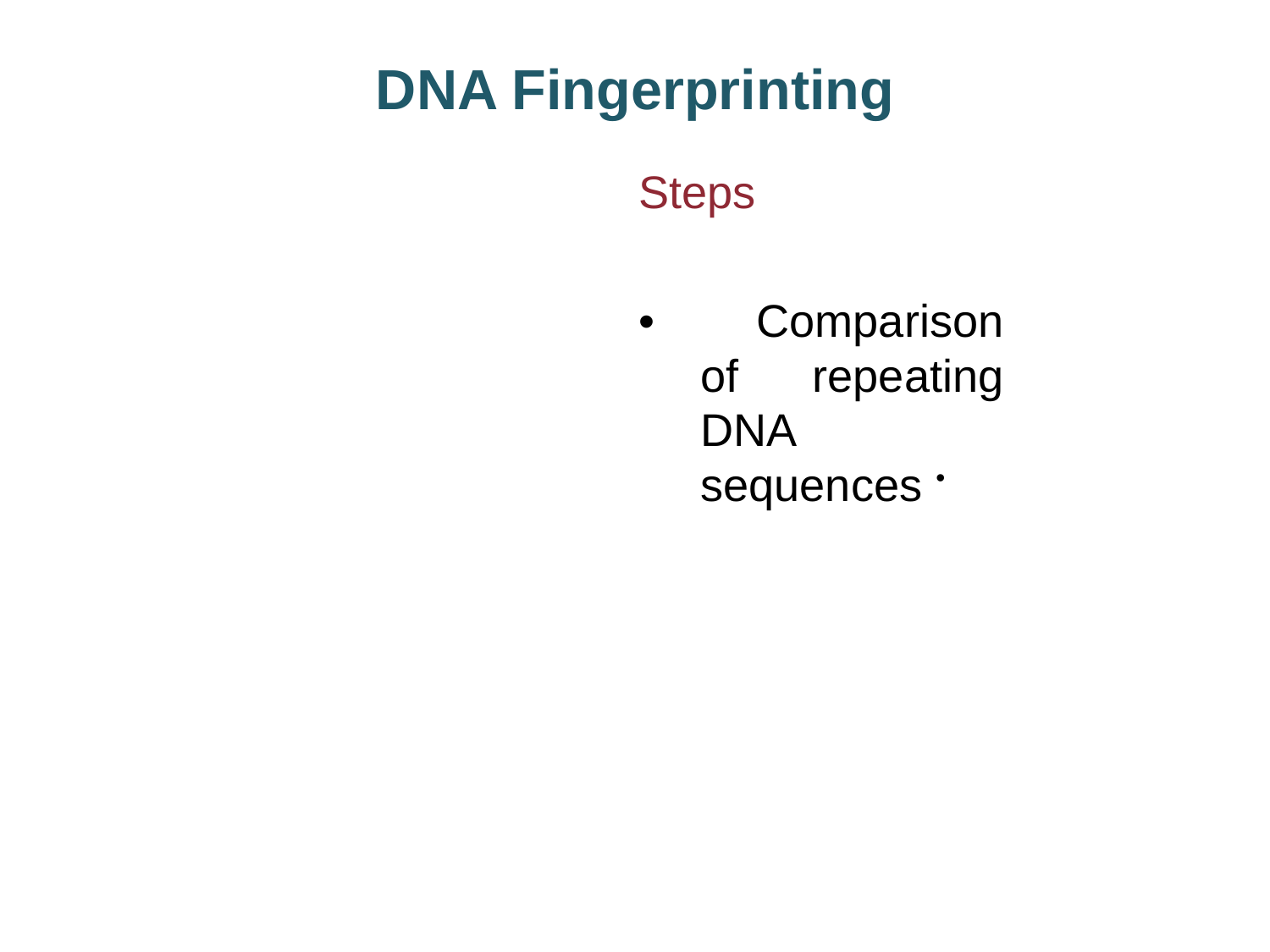

DNA Fingerprinting
Steps
•    Comparison of repeating DNA sequences •
•    Match b/w two samples